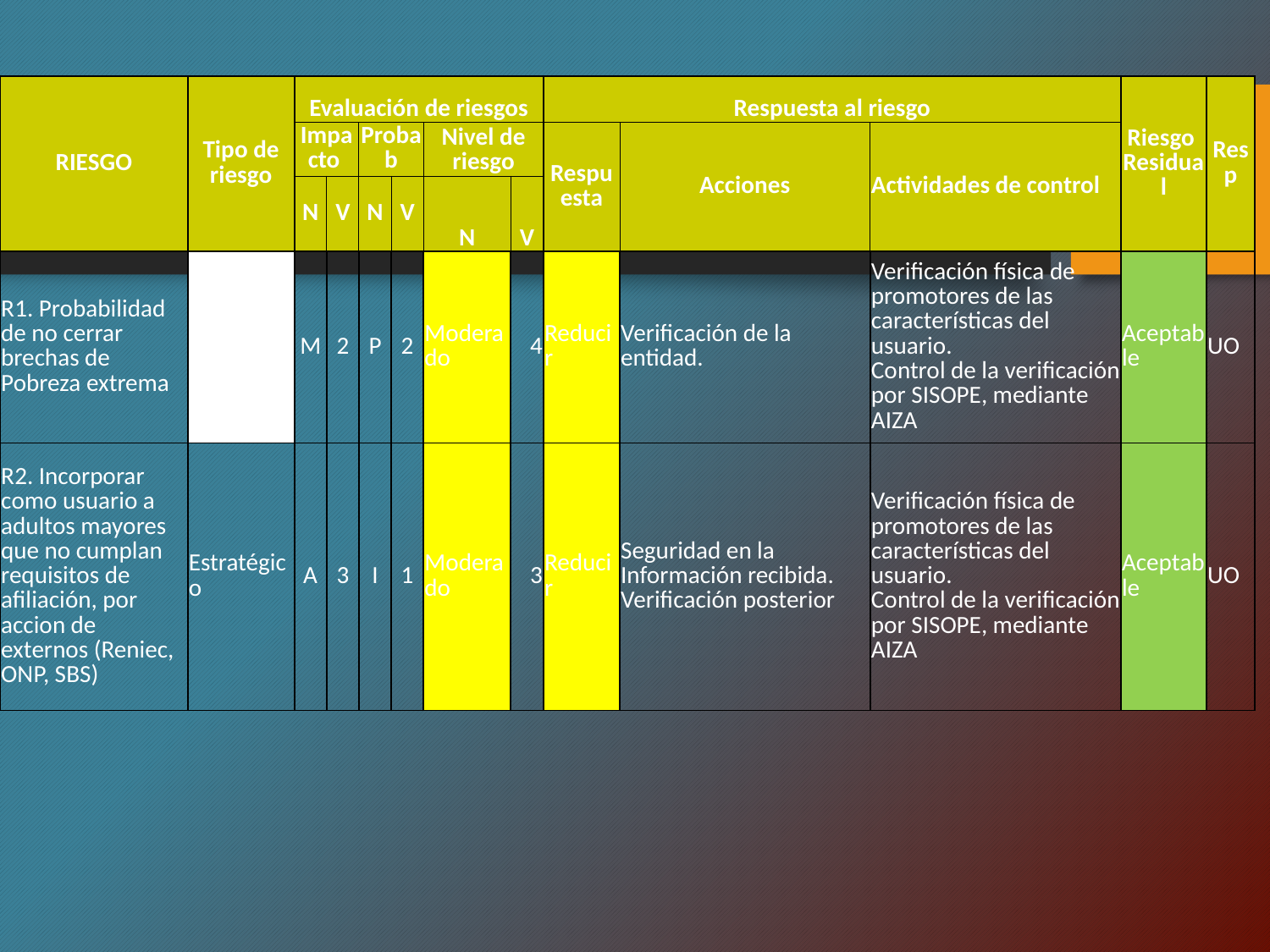

| RIESGO | Tipo de riesgo | Evaluación de riesgos |  |  |  |  |  | Respuesta al riesgo |  |  | Riesgo Residual | Resp |
| --- | --- | --- | --- | --- | --- | --- | --- | --- | --- | --- | --- | --- |
|  |  | Impacto |  | Probab |  | Nivel de riesgo |  | Respuesta | Acciones | Actividades de control |  |  |
|  |  | N | V | N | V | N | V |  |  |  |  |  |
| R1. Probabilidad de no cerrar brechas de Pobreza extrema | Estratégico | M | 2 | P | 2 | Moderado | 4 | Reducir | Verificación de la entidad. | Verificación física de promotores de las características del usuario. Control de la verificación por SISOPE, mediante AIZA | Aceptable | UO |
| R2. Incorporar como usuario a adultos mayores que no cumplan requisitos de afiliación, por accion de externos (Reniec, ONP, SBS) | Estratégico | A | 3 | I | 1 | Moderado | 3 | Reducir | Seguridad en la Información recibida. Verificación posterior | Verificación física de promotores de las características del usuario. Control de la verificación por SISOPE, mediante AIZA | Aceptable | UO |